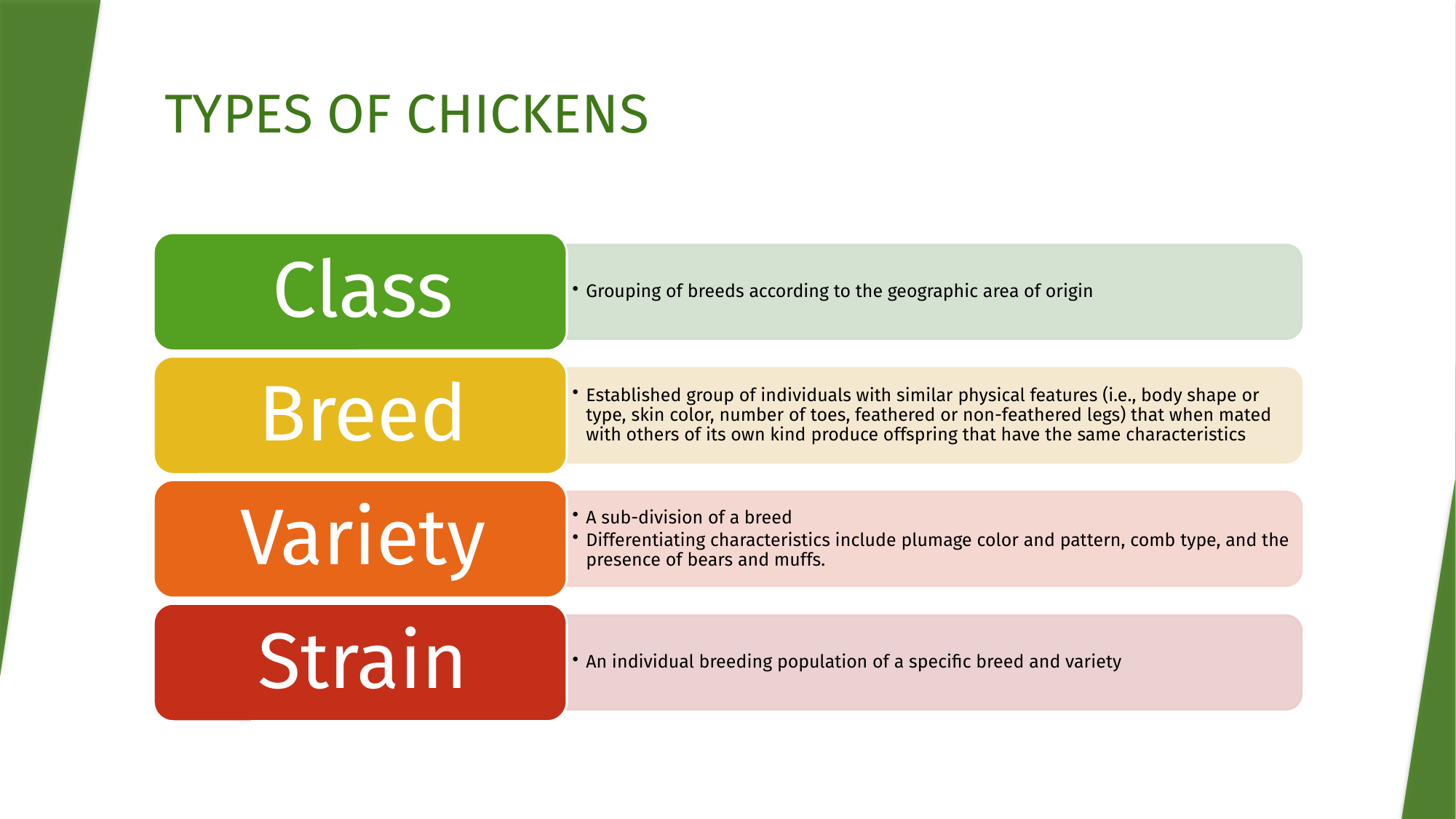

# TYPES OF CHICKENS
Grouping of breeds according to the geographic area of origin
Class
Established group of individuals with similar physical features (i.e., body shape or type, skin color, number of toes, feathered or non-feathered legs) that when mated with others of its own kind produce offspring that have the same characteristics
Breed
A sub-division of a breed
Differentiating characteristics include plumage color and pattern, comb type, and the presence of bears and muffs.
Variety
An individual breeding population of a specific breed and variety
Strain